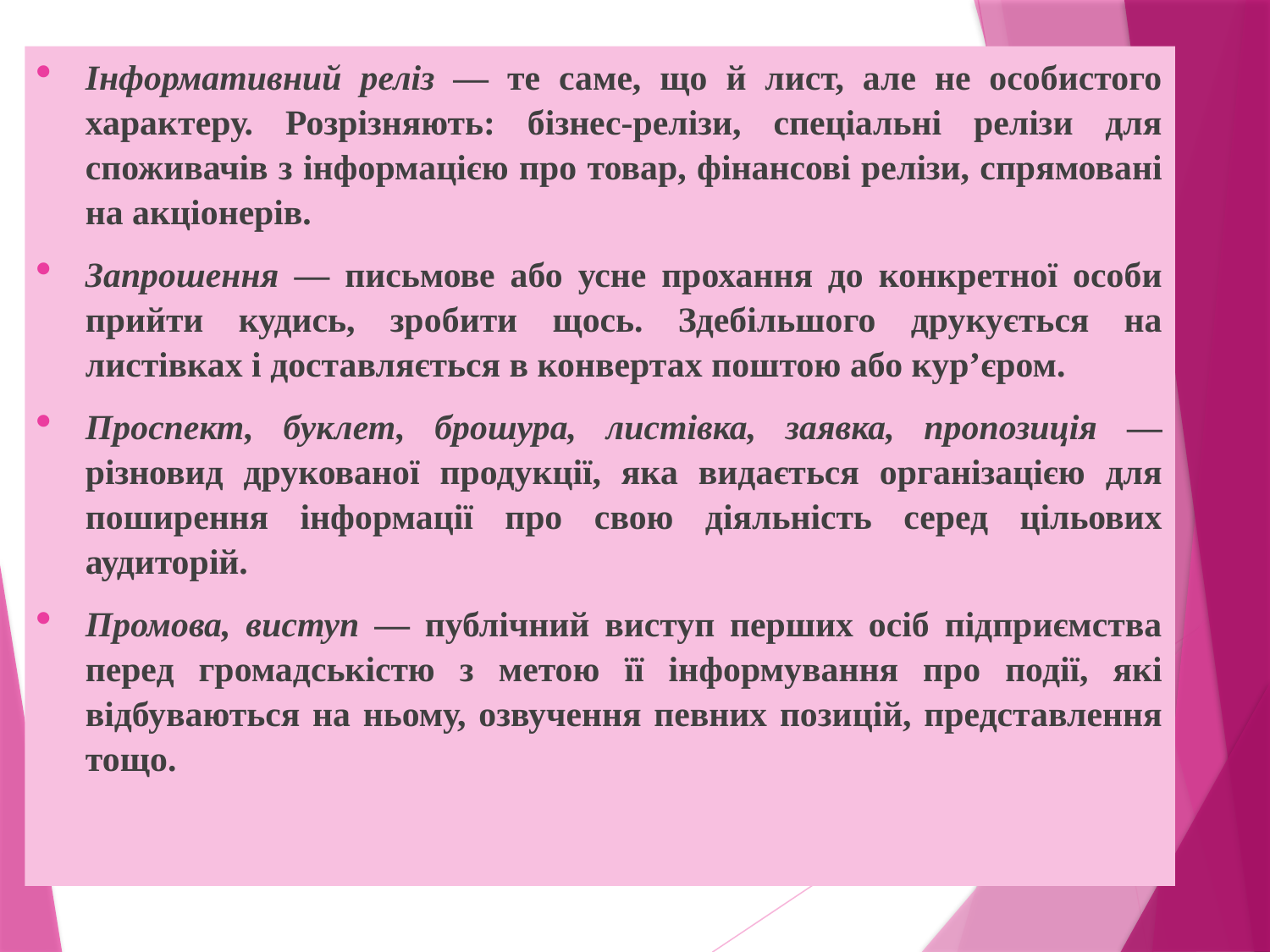

Інформативний реліз — те саме, що й лист, але не особистого характеру. Розрізняють: бізнес-релізи, спеціальні релізи для споживачів з інформацією про товар, фінансові релізи, спрямовані на акціонерів.
Запрошення — письмове або усне прохання до конкретної особи прийти кудись, зробити щось. Здебільшого друкується на листівках і доставляється в конвертах поштою або кур’єром.
Проспект, буклет, брошура, листівка, заявка, пропозиція — різновид друкованої продукції, яка видається організацією для поширення інформації про свою діяльність серед цільових аудиторій.
Промова, виступ — публічний виступ перших осіб підприємства перед громадськістю з метою її інформування про події, які відбуваються на ньому, озвучення певних позицій, представлення тощо.